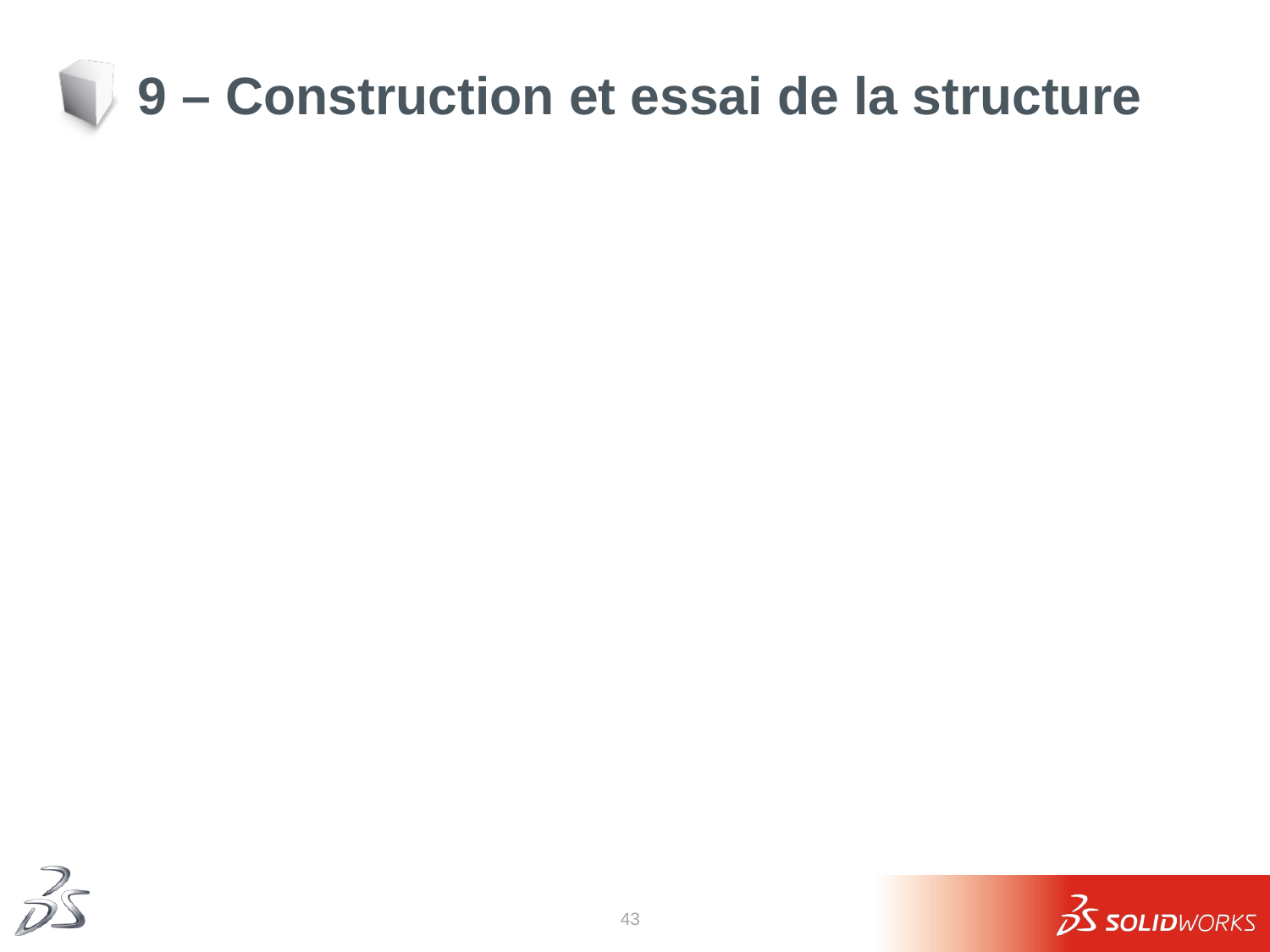

# 9 – Construction et essai de la structure